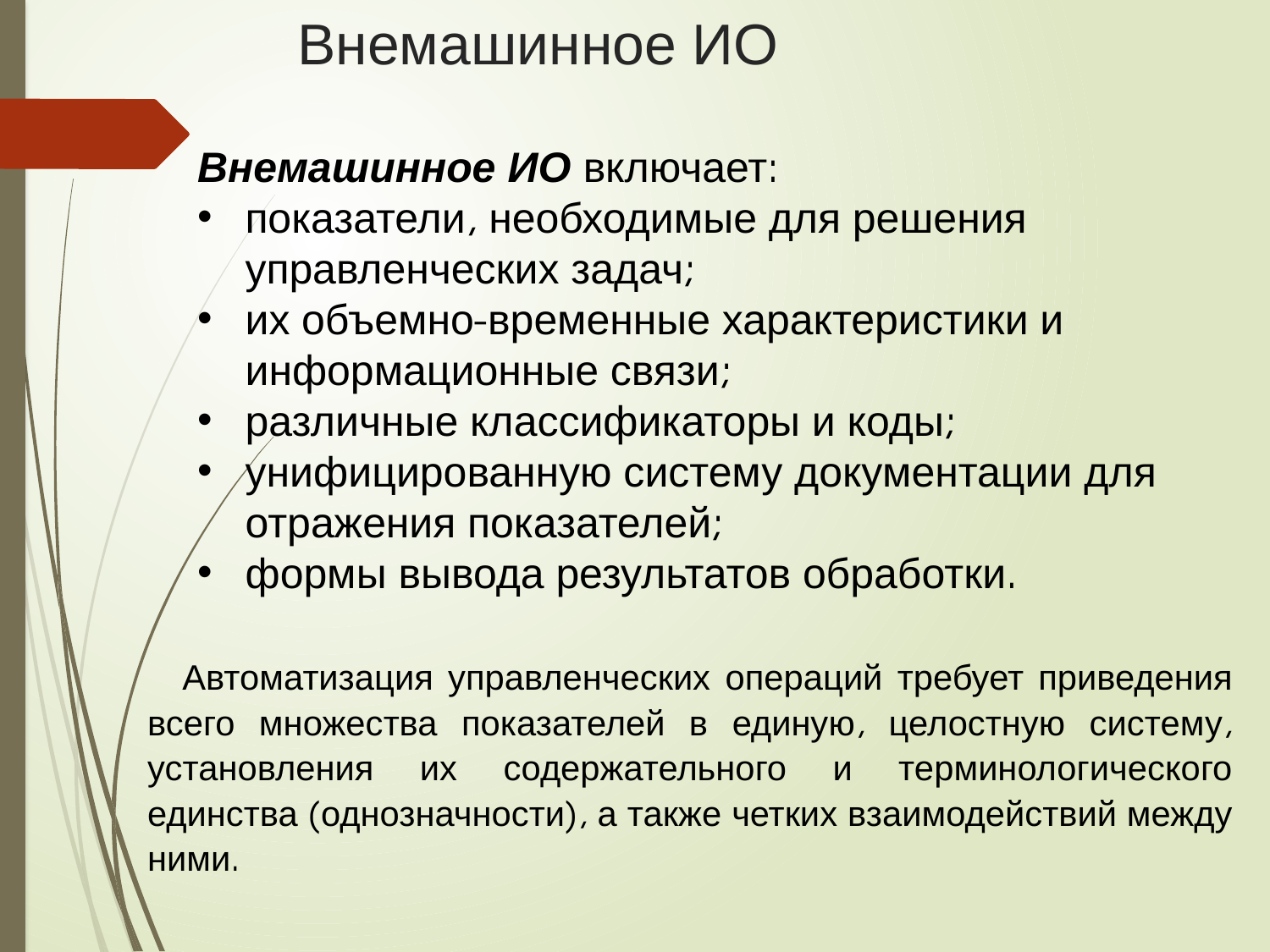

# Внемашинное ИО
Внемашинное ИО включает:
показатели, необходимые для решения управленческих задач;
их объемно-временные характеристики и информационные связи;
различные классификаторы и коды;
унифицированную систему документации для отражения показателей;
формы вывода результатов обработки.
Автоматизация управленческих операций требует приведения всего множества показателей в единую, целостную систему, установления их содержательного и терминологического единства (однозначности), а также четких взаимодействий между ними.